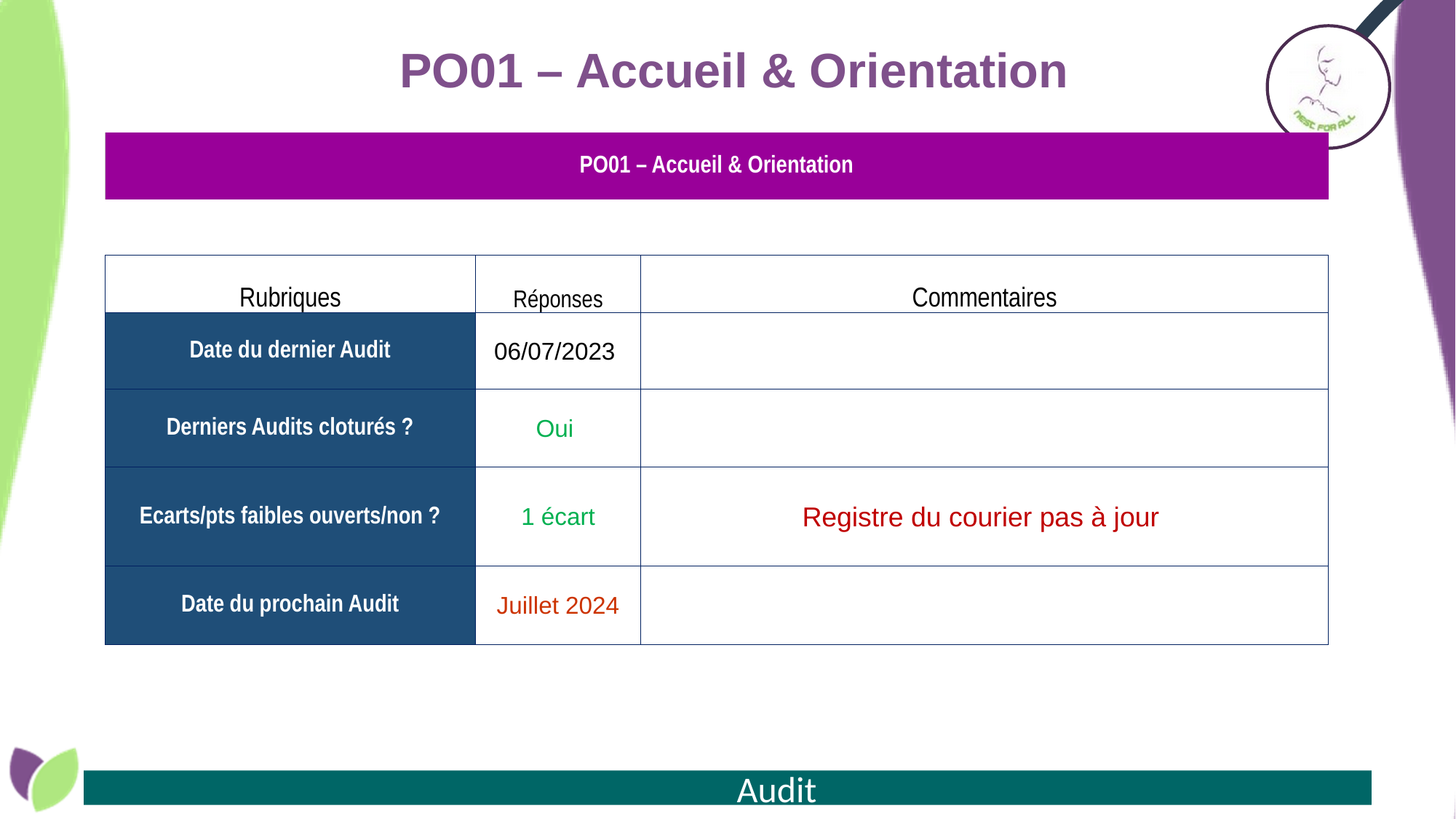

# PO01 – Accueil & Orientation
| PO01 – Accueil & Orientation |  |  |
| --- | --- | --- |
|  |  |  |
| Rubriques | Réponses | Commentaires |
| Date du dernier Audit | 06/07/2023 |  |
| Derniers Audits cloturés ? | Oui |  |
| Ecarts/pts faibles ouverts/non ? | 1 écart | Registre du courier pas à jour |
| Date du prochain Audit | Juillet 2024 |  |
Audit